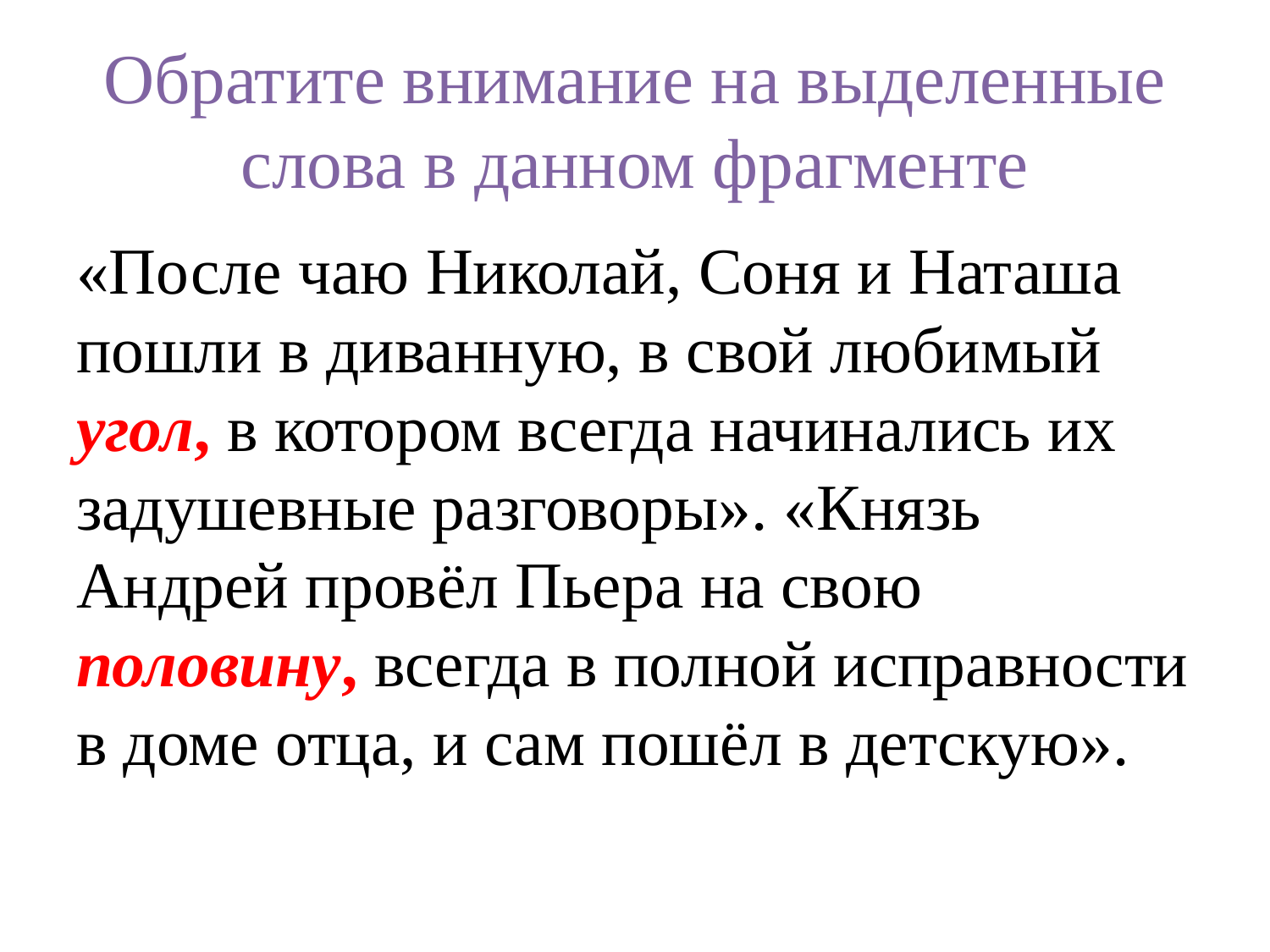

# Обратите внимание на выделенные слова в данном фрагменте
«После чаю Николай, Соня и Наташа пошли в диванную, в свой любимый угол, в котором всегда начинались их задушевные разговоры». «Князь Андрей провёл Пьера на свою половину, всегда в полной исправности в доме отца, и сам пошёл в детскую».